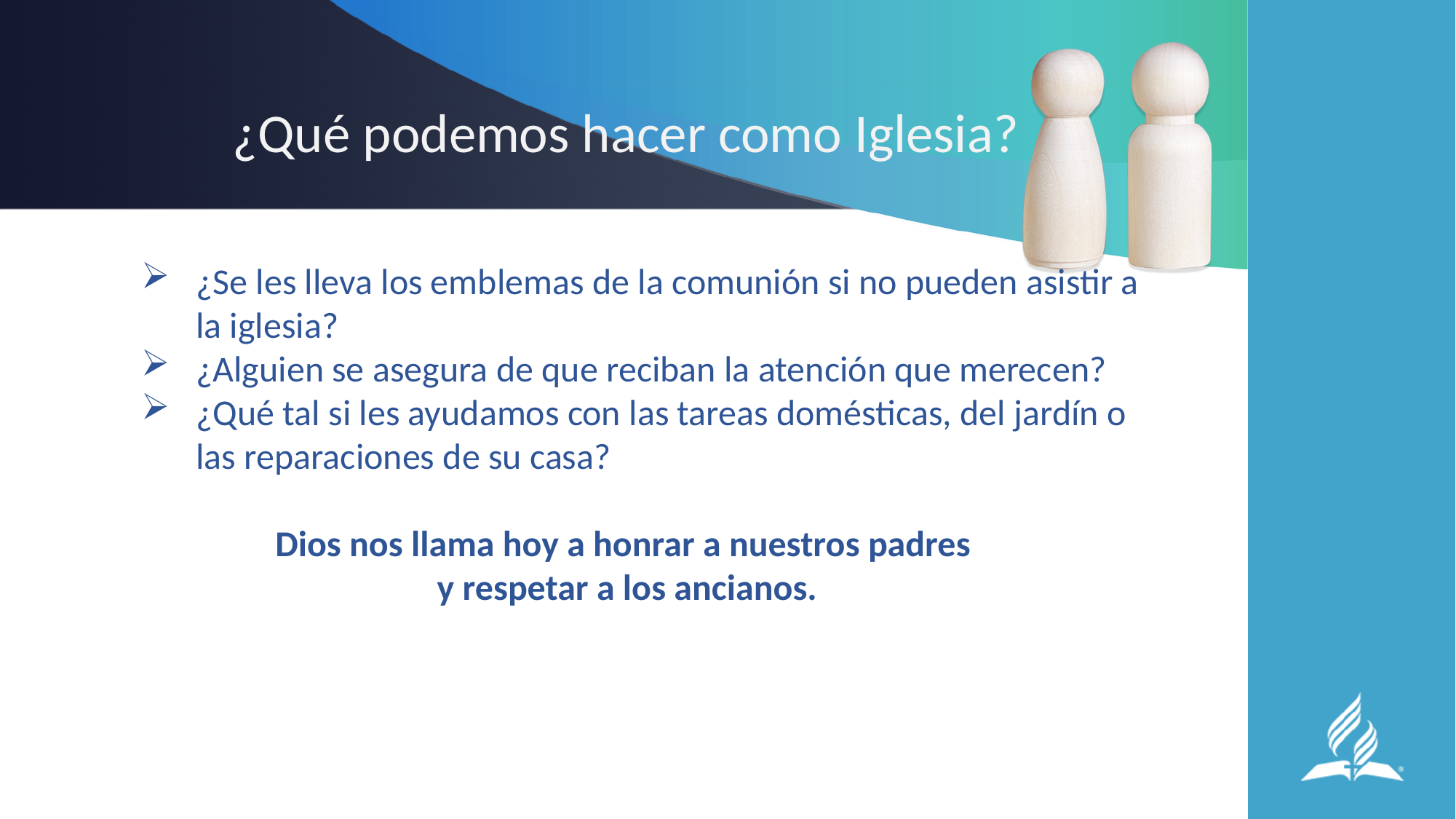

# ¿Qué podemos hacer como Iglesia?

¿Se les lleva los emblemas de la comunión si no pueden asistir a la iglesia?
¿Alguien se asegura de que reciban la atención que merecen?
¿Qué tal si les ayudamos con las tareas domésticas, del jardín o las reparaciones de su casa?

Dios nos llama hoy a honrar a nuestros padres
y respetar a los ancianos.